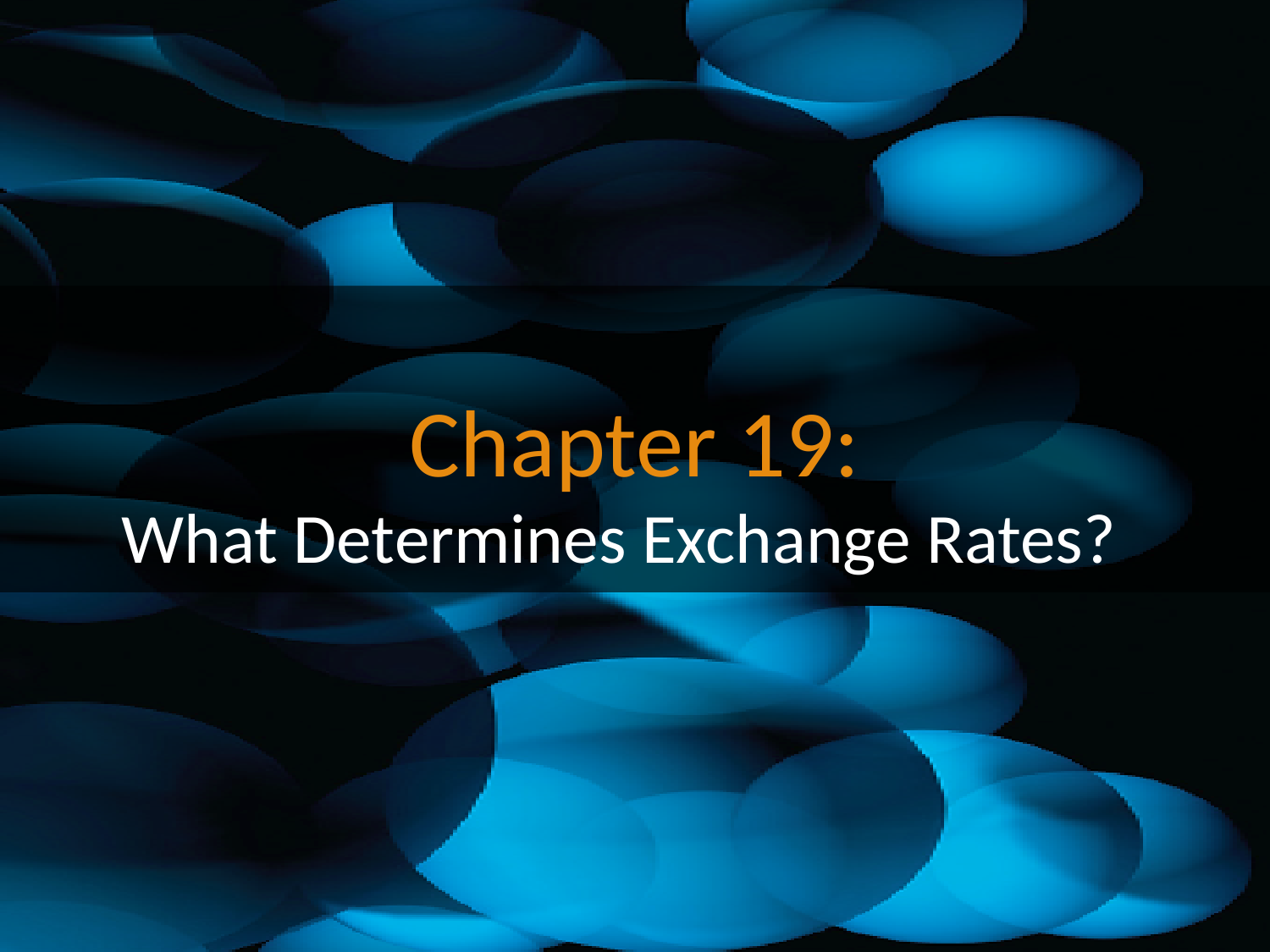

# Chapter 19:
What Determines Exchange Rates?